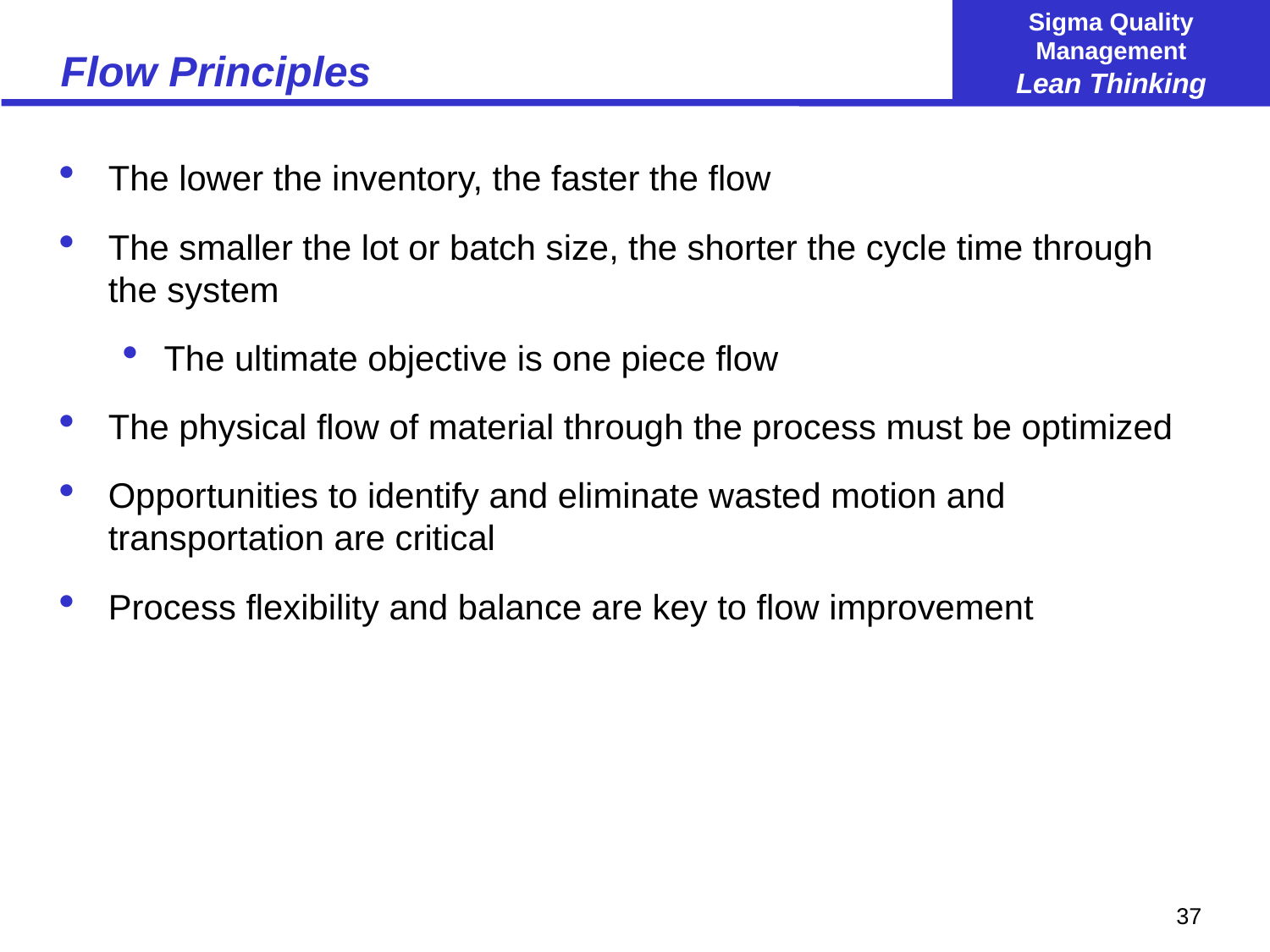

# Flow Principles
The lower the inventory, the faster the flow
The smaller the lot or batch size, the shorter the cycle time through the system
The ultimate objective is one piece flow
The physical flow of material through the process must be optimized
Opportunities to identify and eliminate wasted motion and transportation are critical
Process flexibility and balance are key to flow improvement